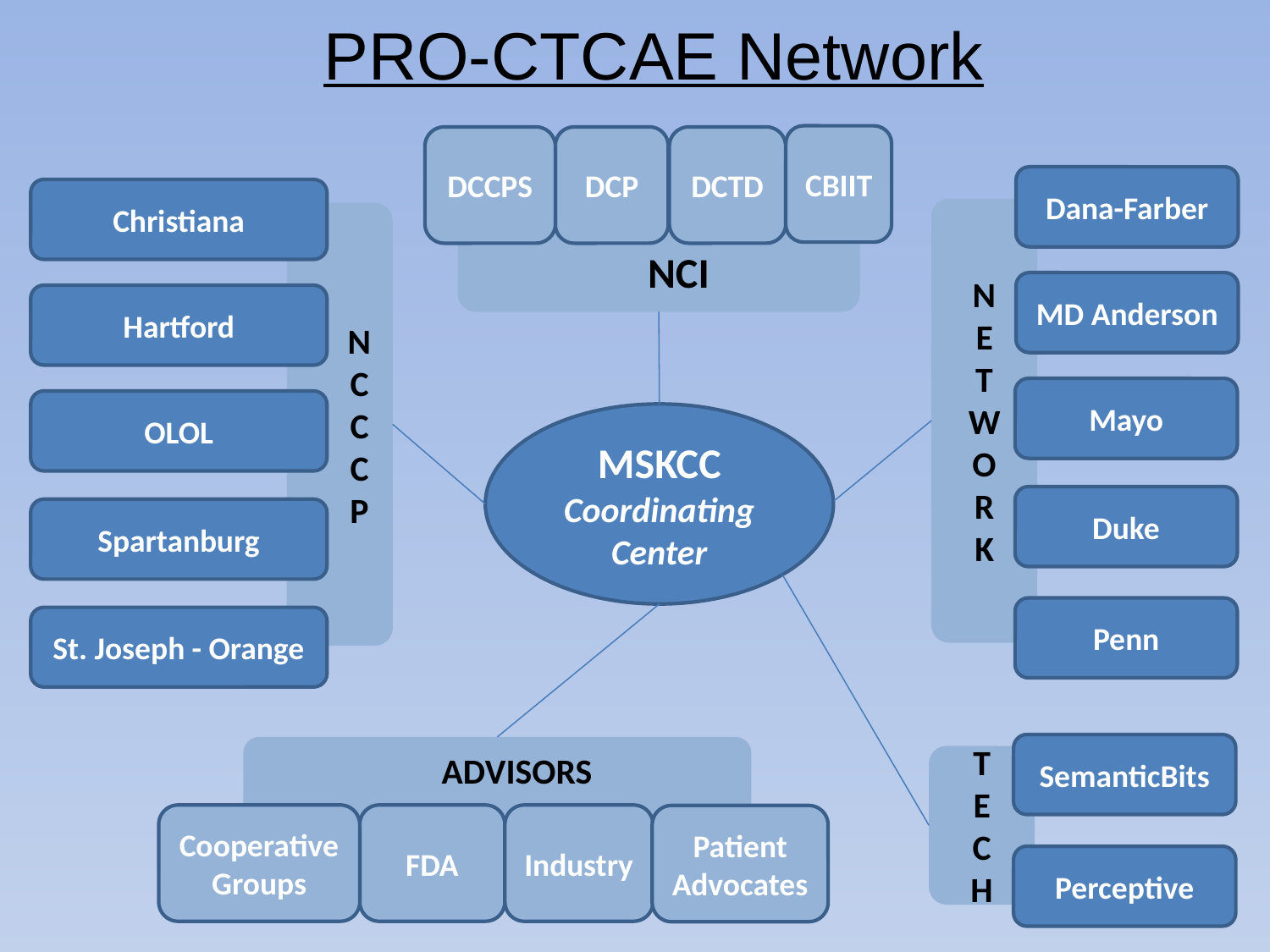

# PRO-CTCAE Network
CBIIT
DCCPS
DCP
DCTD
Dana-Farber
Christiana
N
E
T
W
O
R
K
N
C
C
C
P

NCI

MD Anderson
Hartford
Mayo
OLOL
MSKCC
Coordinating
Center
Duke
Spartanburg
Penn
St. Joseph - Orange
SemanticBits
ADVISORS

T
E
C
H
Cooperative Groups
FDA
Industry
Patient
Advocates
Perceptive